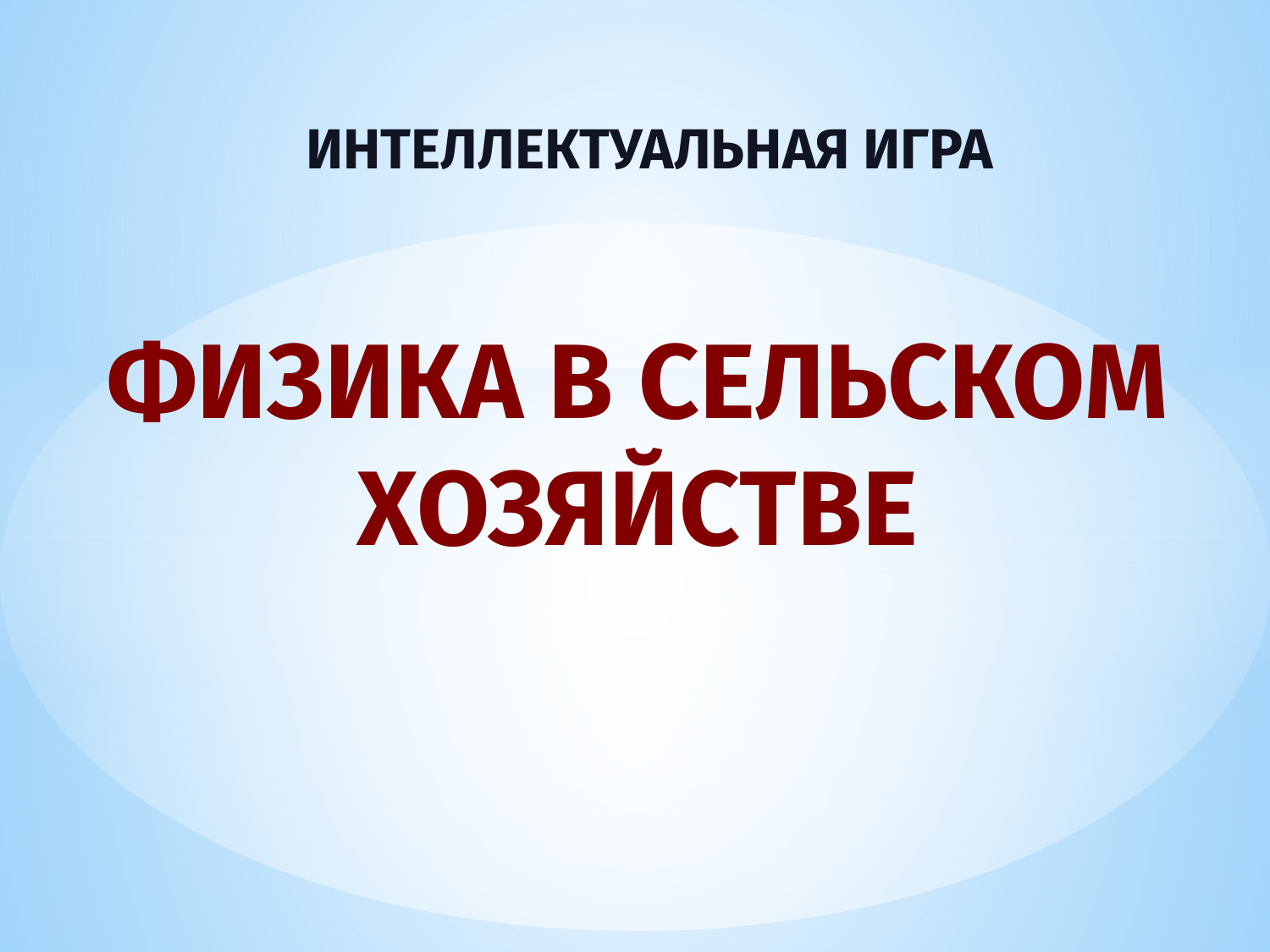

ИНТЕЛЛЕКТУАЛЬНАЯ ИГРА
# ФИЗИКА В СЕЛЬСКОМ ХОЗЯЙСТВЕ